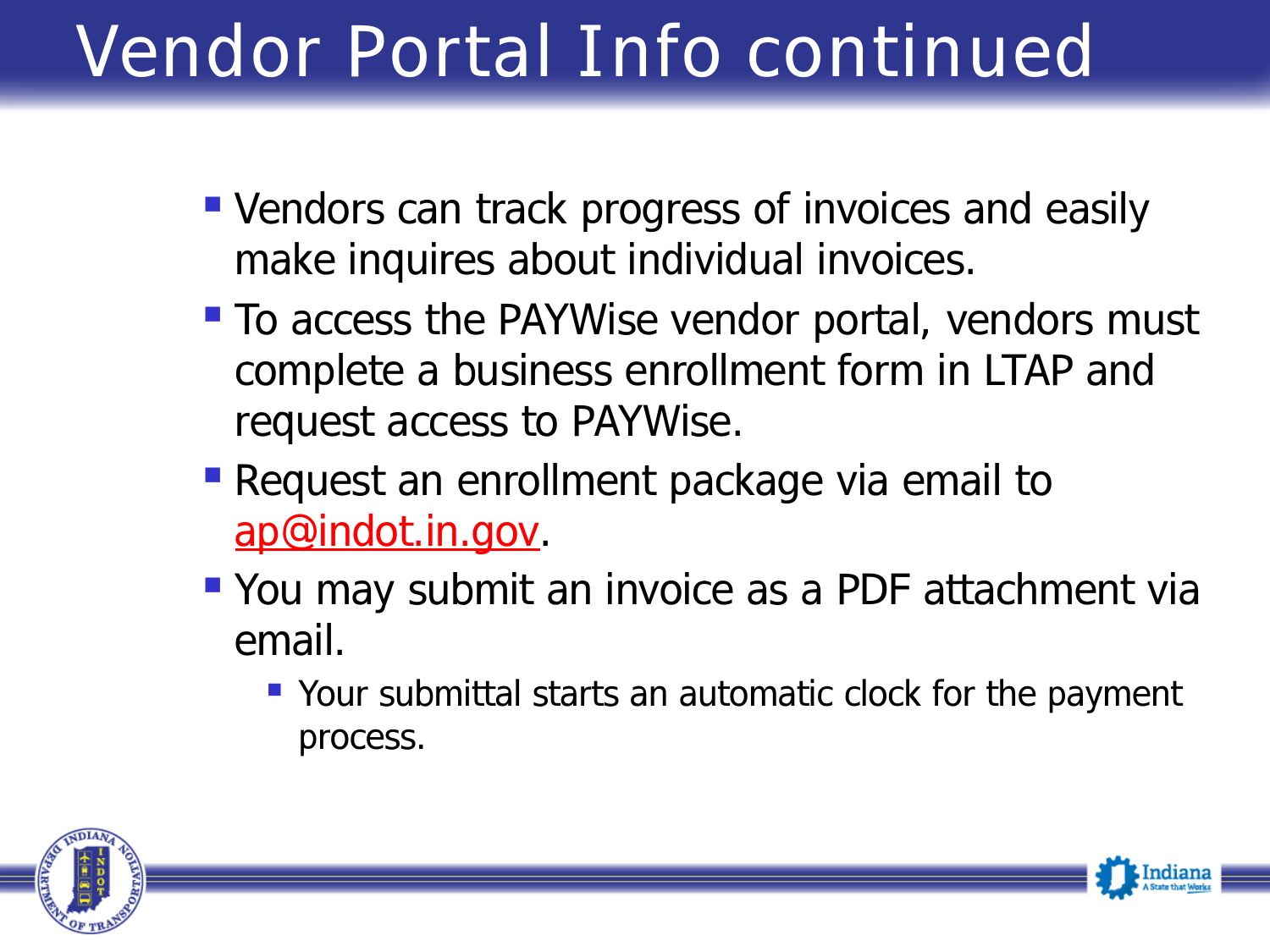

# Vendor Portal Info continued

Vendors can track progress of invoices and easily make inquires about individual invoices.
To access the PAYWise vendor portal, vendors must complete a business enrollment form in LTAP and request access to PAYWise.
Request an enrollment package via email to ap@indot.in.gov.
You may submit an invoice as a PDF attachment via email.
Your submittal starts an automatic clock for the payment process.